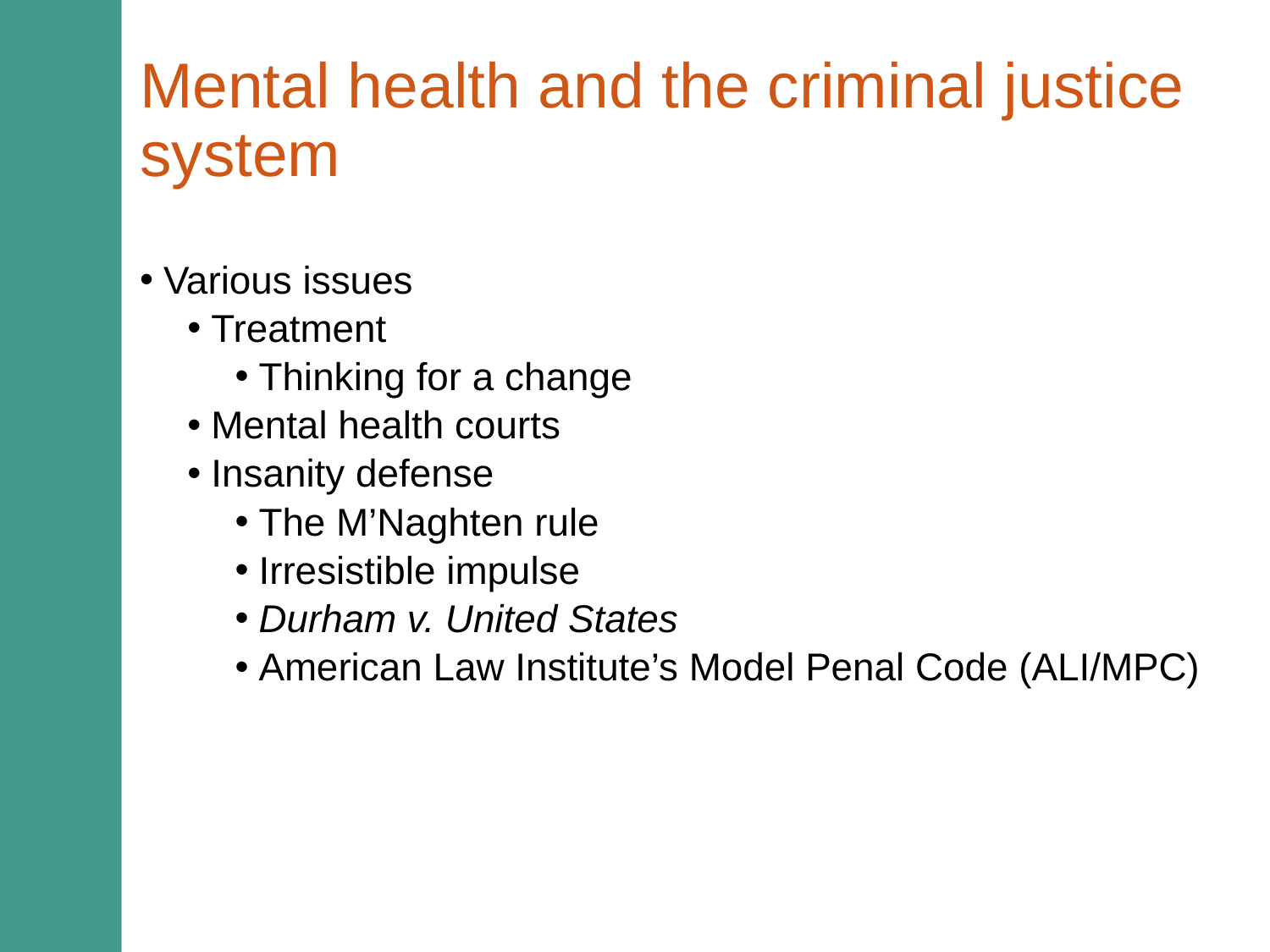

# Mental health and the criminal justice system
Various issues
Treatment
Thinking for a change
Mental health courts
Insanity defense
The M’Naghten rule
Irresistible impulse
Durham v. United States
American Law Institute’s Model Penal Code (ALI/MPC)